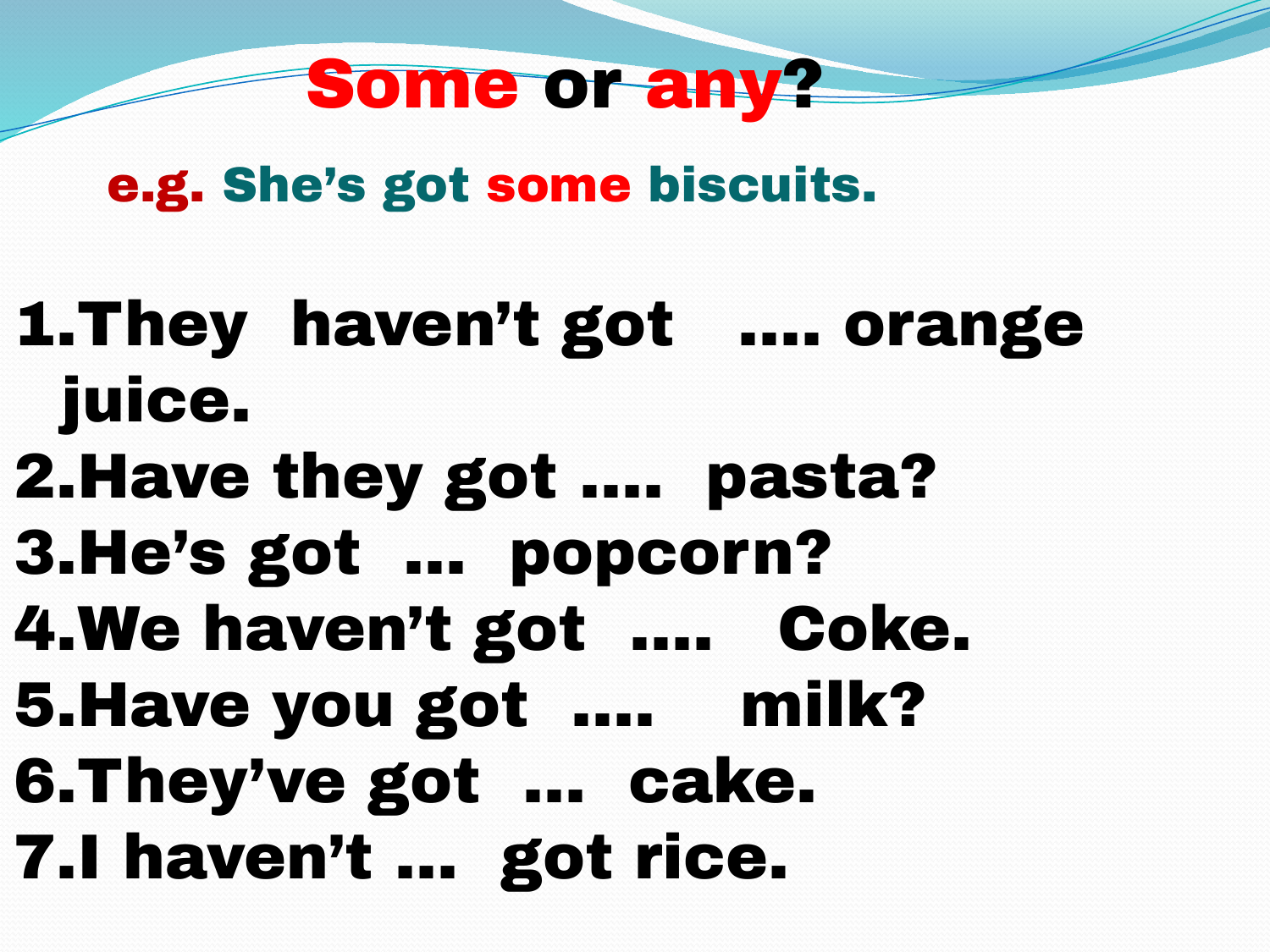

Some or any?
e.g. She’s got some biscuits.
They  haven’t got   …. orange juice.
Have they got ….  pasta?
He’s got  …  popcorn?
We haven’t got  ….   Coke.
Have you got  ….    milk?
They’ve got  …  cake.
I haven’t …  got rice.